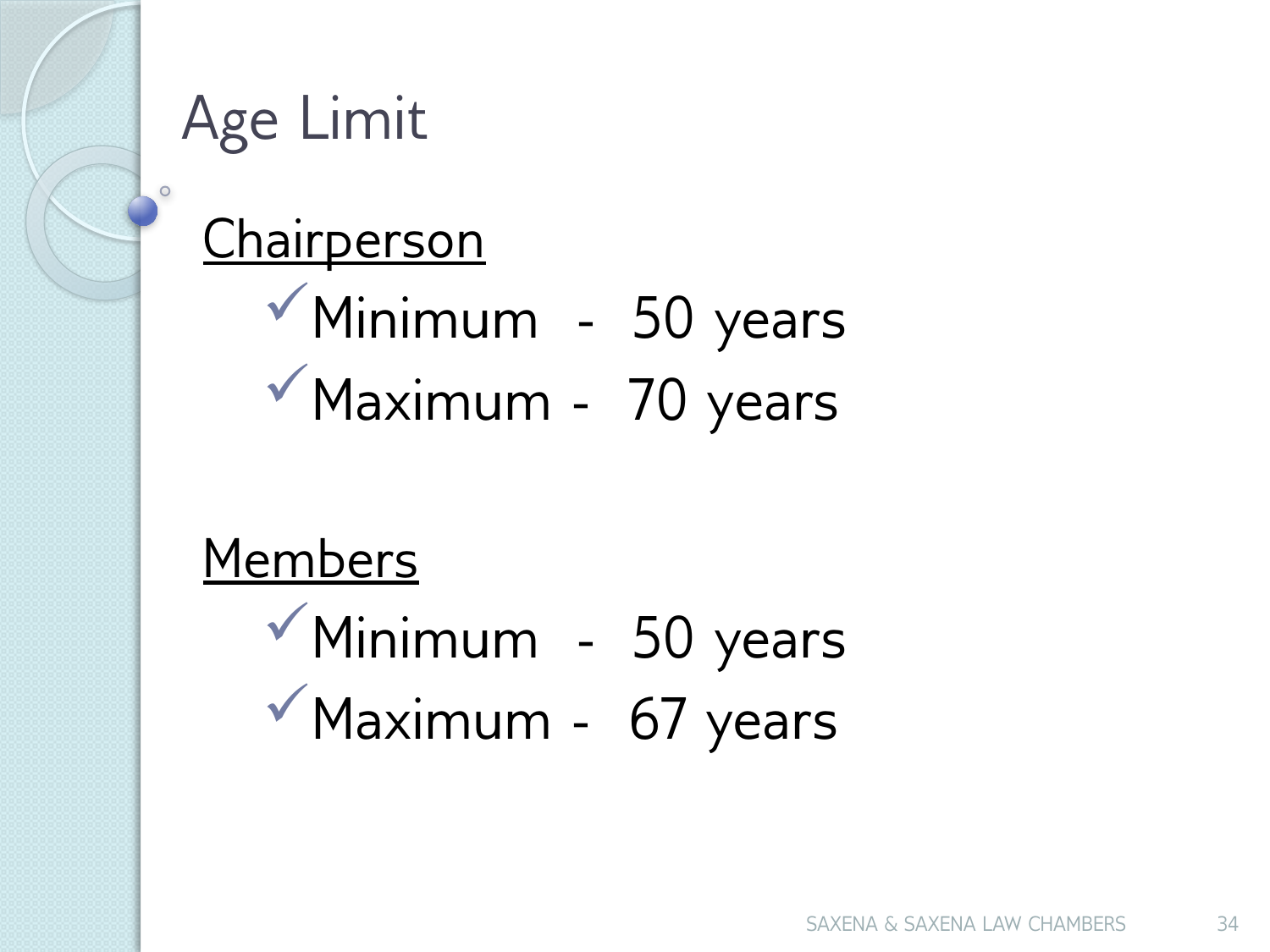

# Age Limit
Chairperson
Minimum  -  50 years
Maximum -  70 years

Members
Minimum  -  50 years
Maximum -  67 years
SAXENA & SAXENA LAW CHAMBERS
34